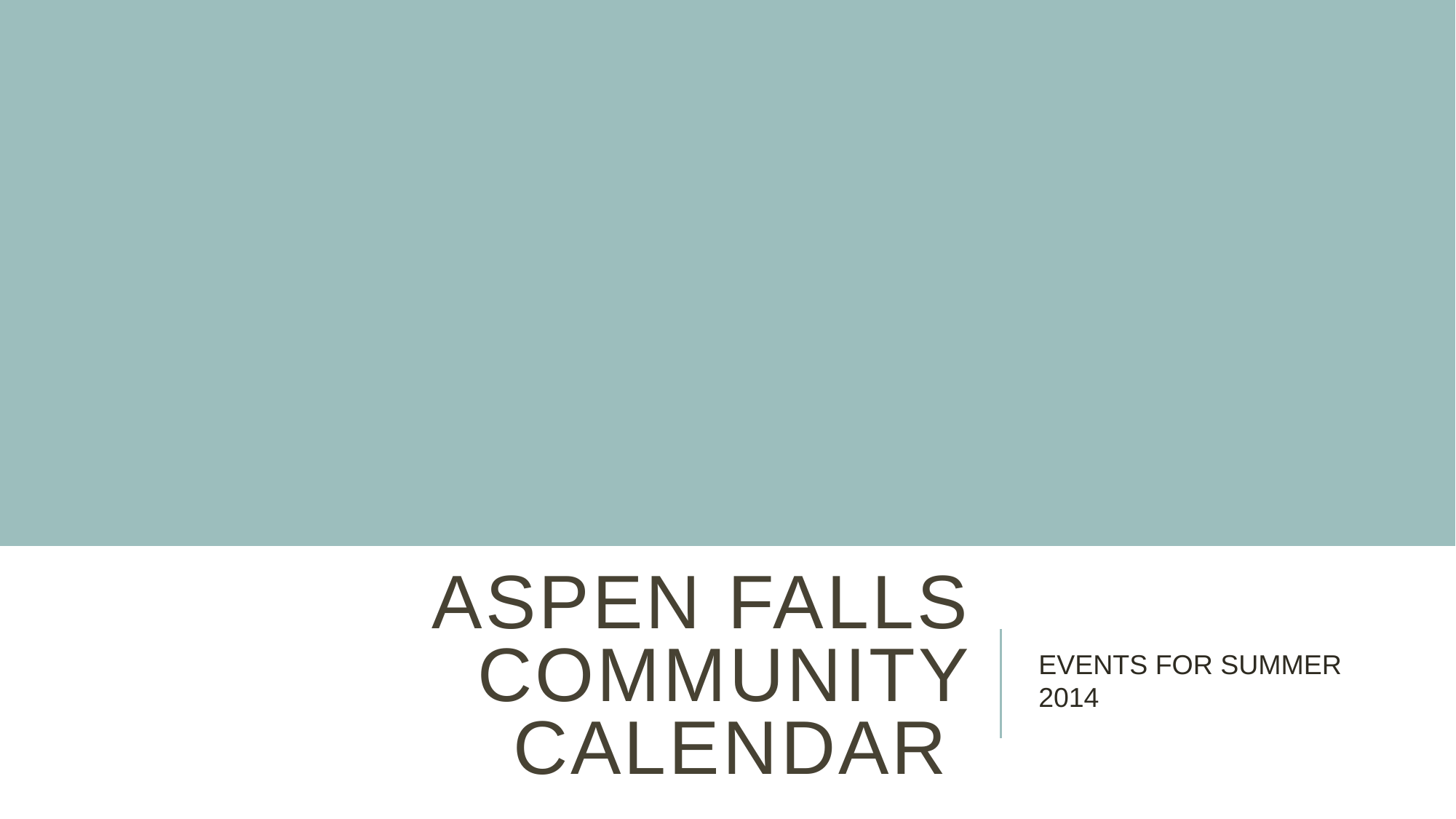

# Aspen Falls Community Calendar
Events for Summer 2014